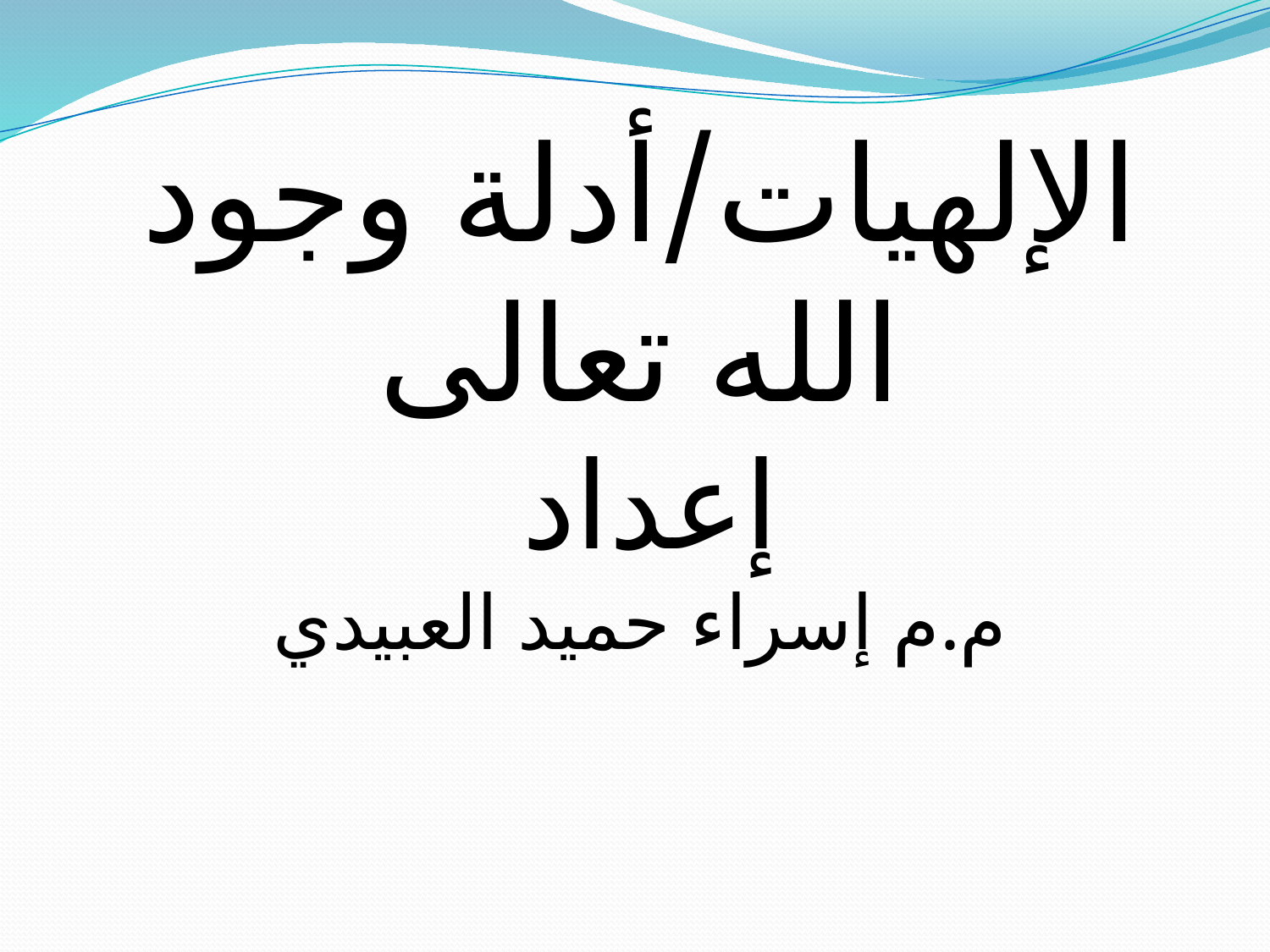

# الإلهيات/أدلة وجود الله تعالى إعداد م.م إسراء حميد العبيدي